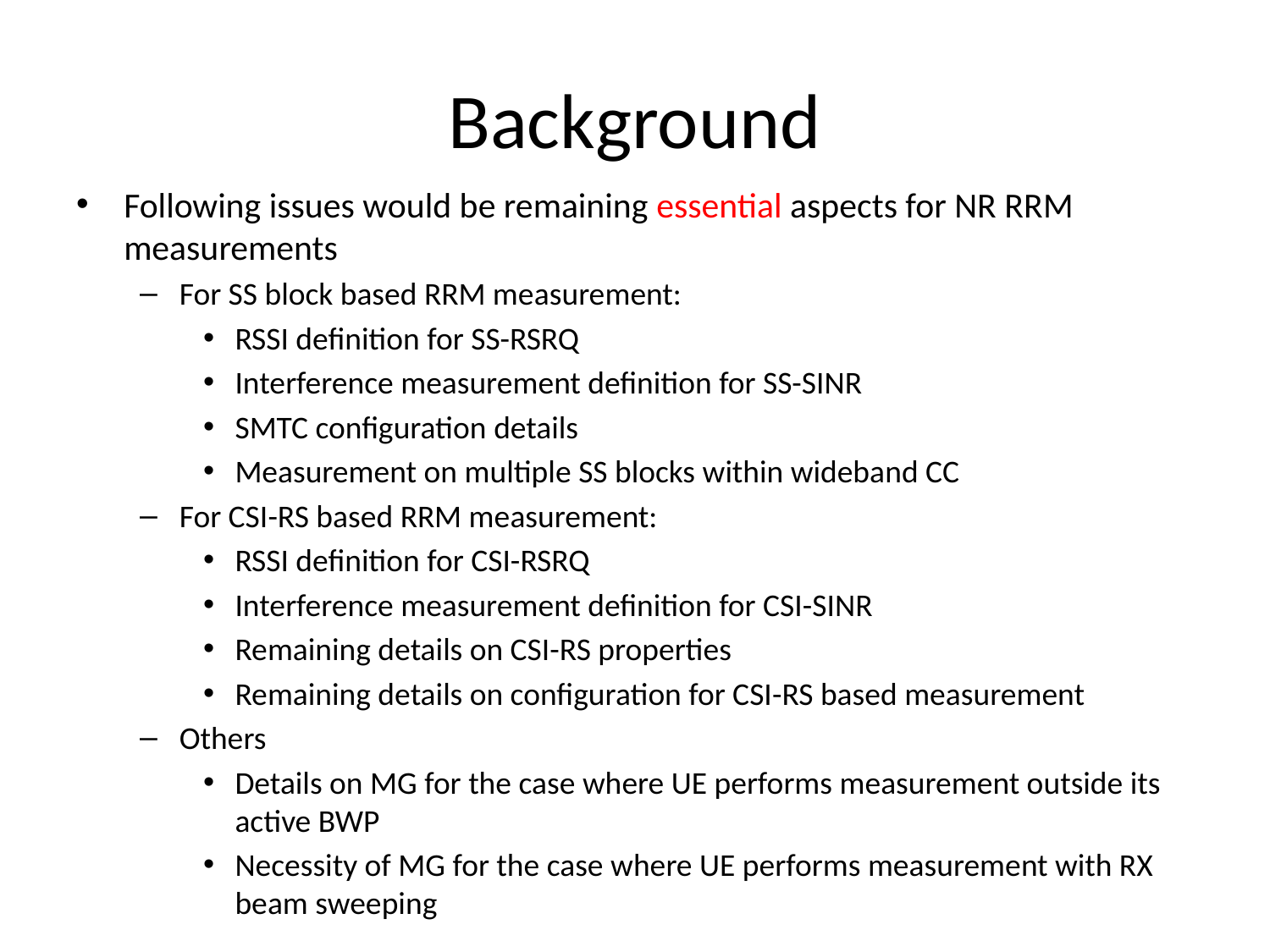

# Background
Following issues would be remaining essential aspects for NR RRM measurements
For SS block based RRM measurement:
RSSI definition for SS-RSRQ
Interference measurement definition for SS-SINR
SMTC configuration details
Measurement on multiple SS blocks within wideband CC
For CSI-RS based RRM measurement:
RSSI definition for CSI-RSRQ
Interference measurement definition for CSI-SINR
Remaining details on CSI-RS properties
Remaining details on configuration for CSI-RS based measurement
Others
Details on MG for the case where UE performs measurement outside its active BWP
Necessity of MG for the case where UE performs measurement with RX beam sweeping